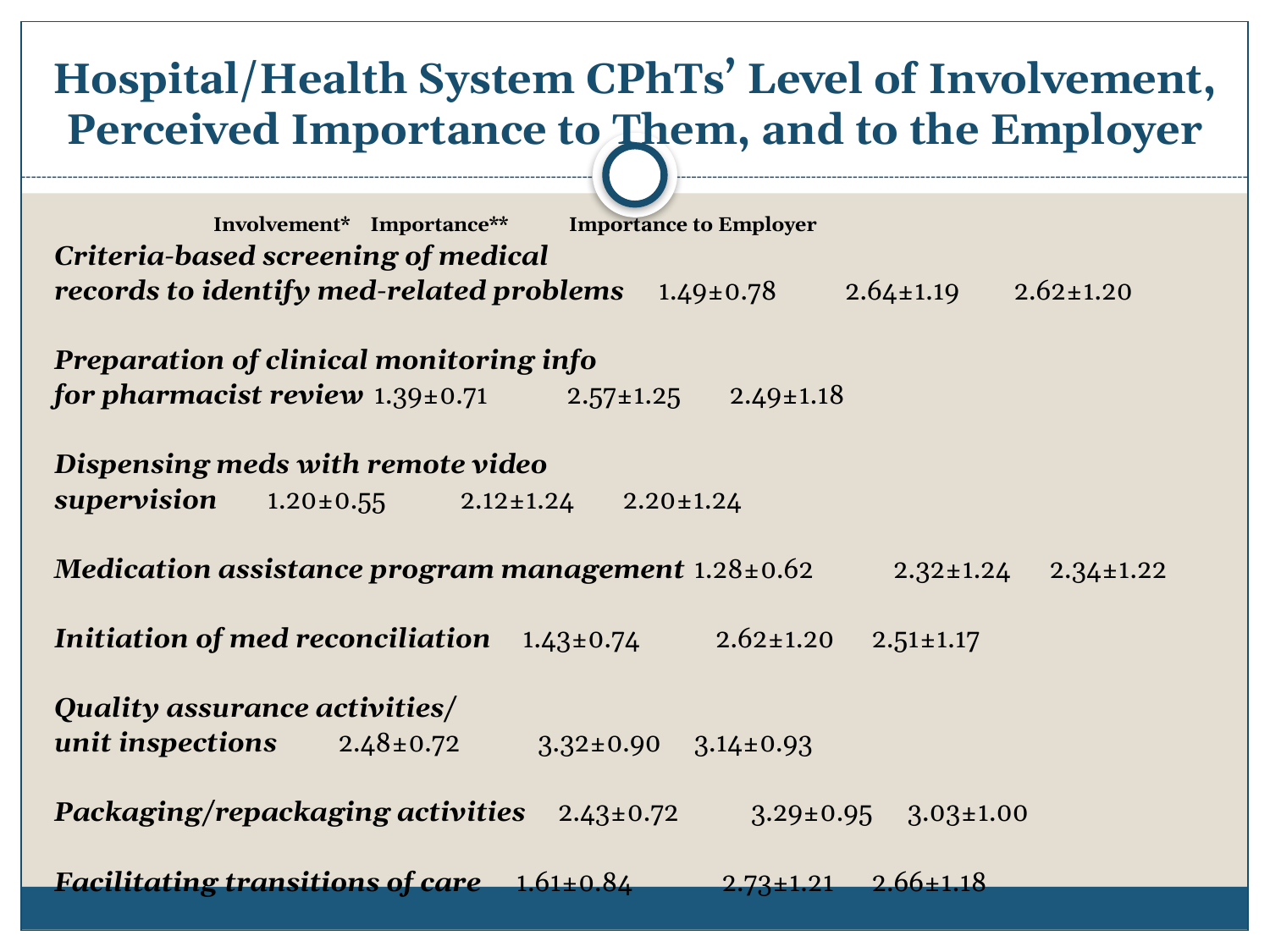

# Hospital/Health System CPhTs’ Level of Involvement, Perceived Importance to Them, and to the Employer
				                                       Involvement*    Importance**            Importance to Employer
Criteria-based screening of medical
records to identify med-related problems	1.49±0.78	       2.64±1.19    	2.62±1.20

Preparation of clinical monitoring info
for pharmacist review			1.39±0.71	        2.57±1.25    	2.49±1.18

Dispensing meds with remote video
supervision 				1.20±0.55	        2.12±1.24    	2.20±1.24

Medication assistance program management	1.28±0.62	         2.32±1.24    	2.34±1.22

Initiation of med reconciliation		 1.43±0.74	         2.62±1.20    	2.51±1.17

Quality assurance activities/
unit inspections			 	2.48±0.72	         3.32±0.90    	3.14±0.93

Packaging/repackaging activities		 2.43±0.72	         3.29±0.95    	3.03±1.00

Facilitating transitions of care		1.61±0.84	          2.73±1.21    	2.66±1.18